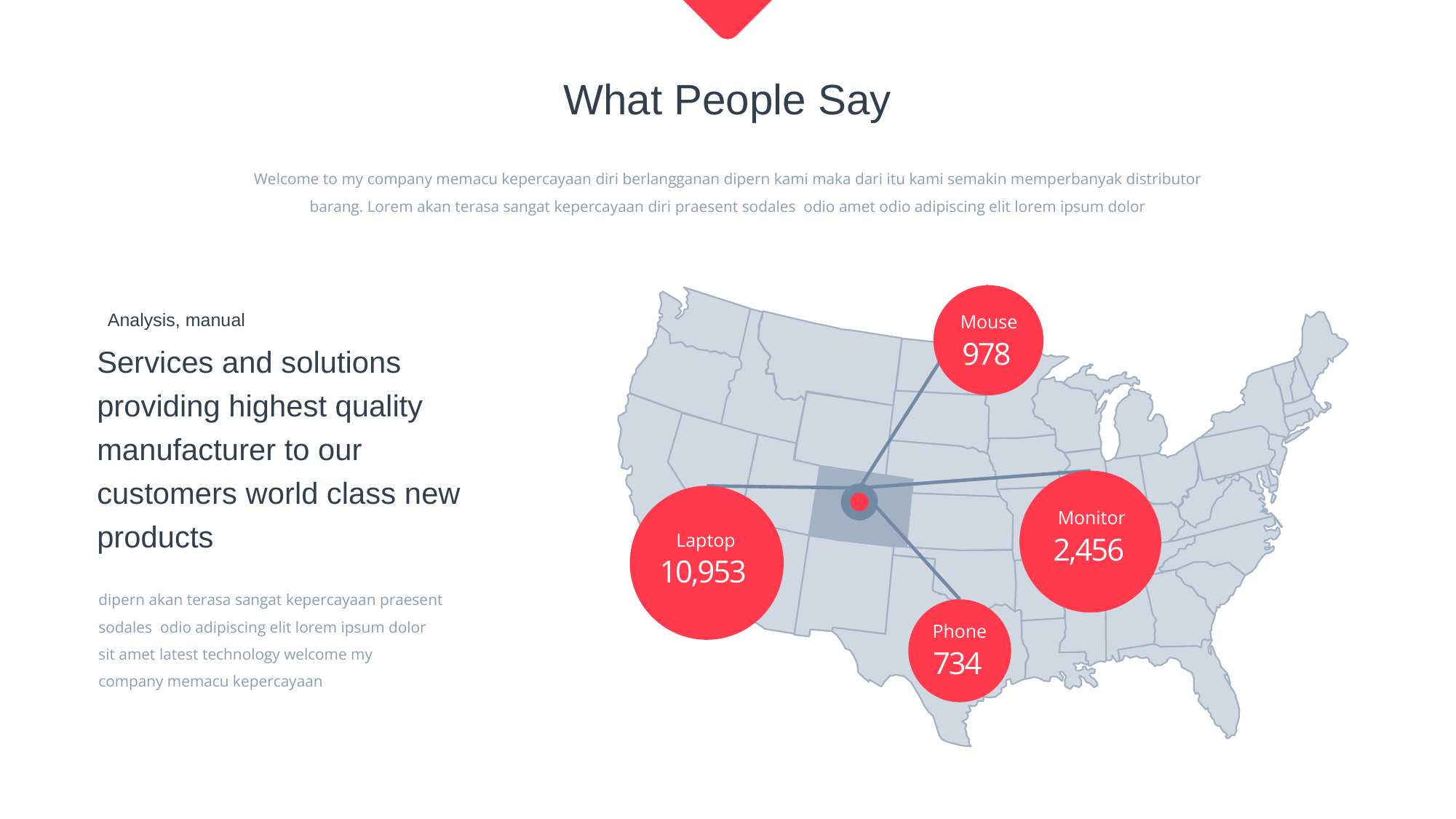

What People Say
Welcome to my company memacu kepercayaan diri berlangganan dipern kami maka dari itu kami semakin memperbanyak distributor barang. Lorem akan terasa sangat kepercayaan diri praesent sodales  odio amet odio adipiscing elit lorem ipsum dolor

Mouse
978

Monitor
Laptop
2,456
10,953

Phone
734

Analysis, manual
Services and solutions
providing highest quality manufacturer to our customers world class new products
dipern akan terasa sangat kepercayaan praesent sodales  odio adipiscing elit lorem ipsum dolor sit amet latest technology welcome my
company memacu kepercayaan